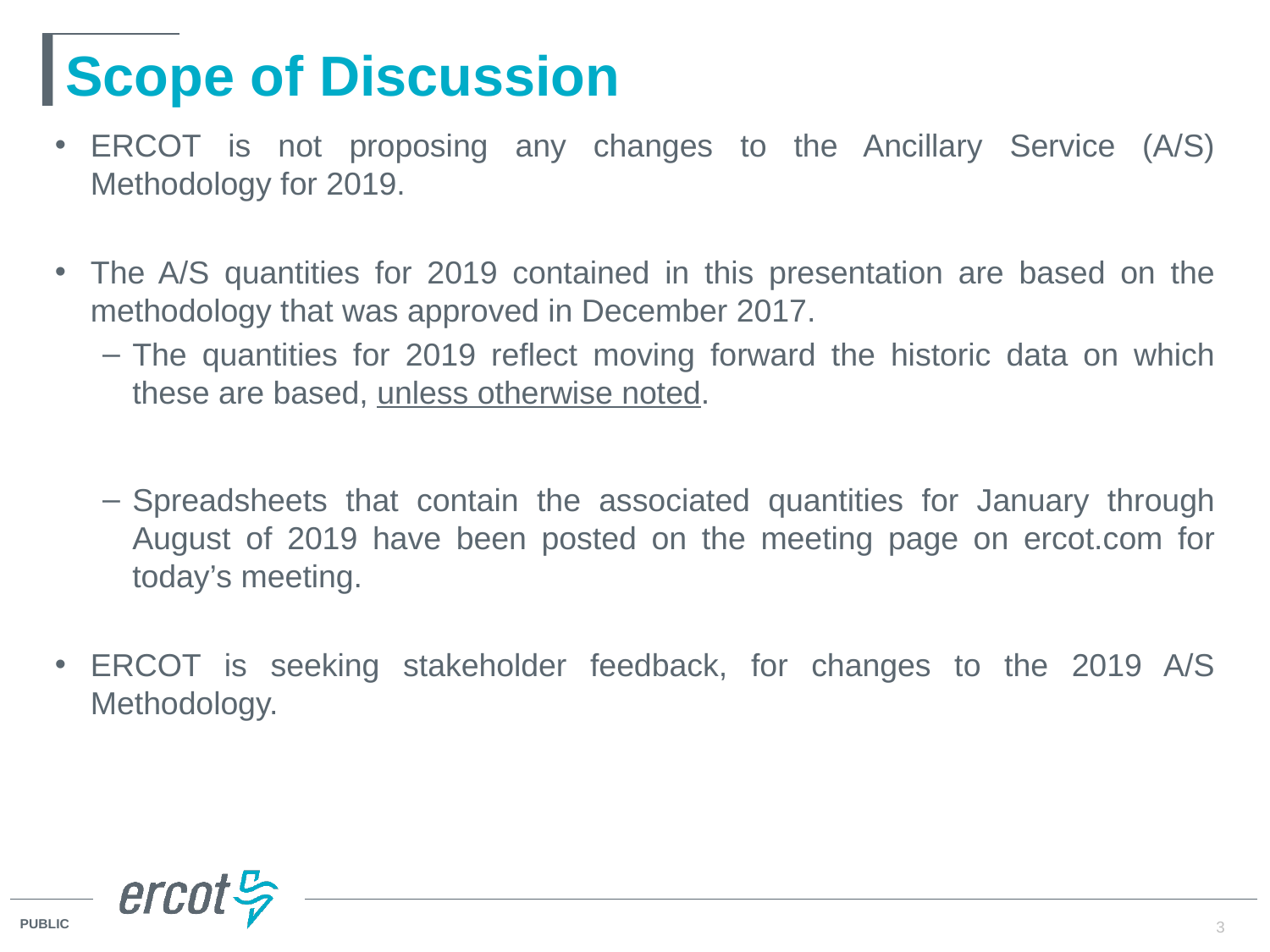

# Scope of Discussion
ERCOT is not proposing any changes to the Ancillary Service (A/S) Methodology for 2019.

The A/S quantities for 2019 contained in this presentation are based on the methodology that was approved in December 2017.
The quantities for 2019 reflect moving forward the historic data on which these are based, unless otherwise noted.

Spreadsheets that contain the associated quantities for January through August of 2019 have been posted on the meeting page on ercot.com for today’s meeting.

ERCOT is seeking stakeholder feedback, for changes to the 2019 A/S Methodology.
3